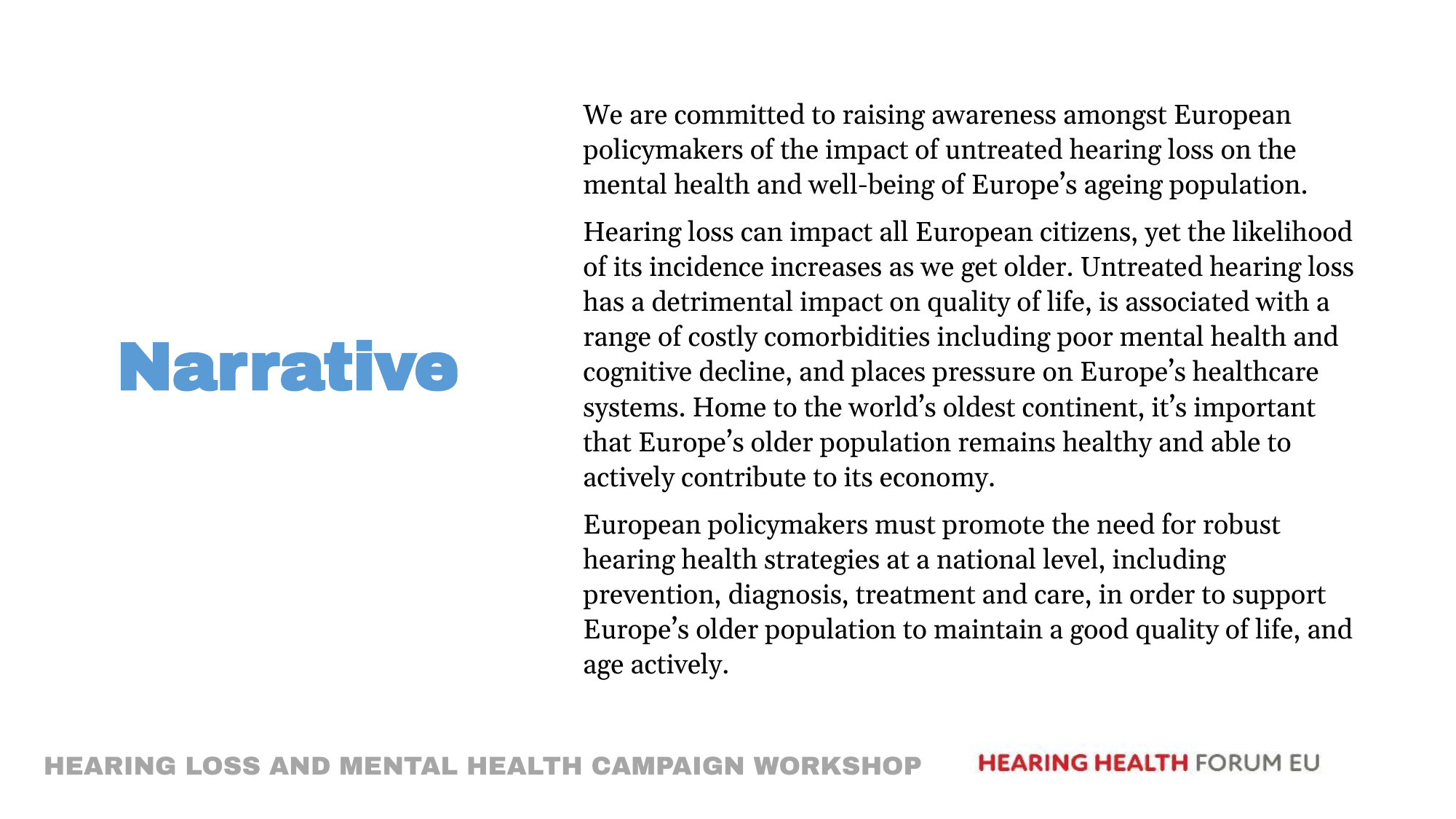

We are committed to raising awareness amongst European policymakers of the impact of untreated hearing loss on the mental health and well-being of Europe’s ageing population.
Hearing loss can impact all European citizens, yet the likelihood of its incidence increases as we get older. Untreated hearing loss has a detrimental impact on quality of life, is associated with a range of costly comorbidities including poor mental health and cognitive decline, and places pressure on Europe’s healthcare systems. Home to the world’s oldest continent, it’s important that Europe’s older population remains healthy and able to actively contribute to its economy.
European policymakers must promote the need for robust hearing health strategies at a national level, including prevention, diagnosis, treatment and care, in order to support Europe’s older population to maintain a good quality of life, and age actively.
Narrative